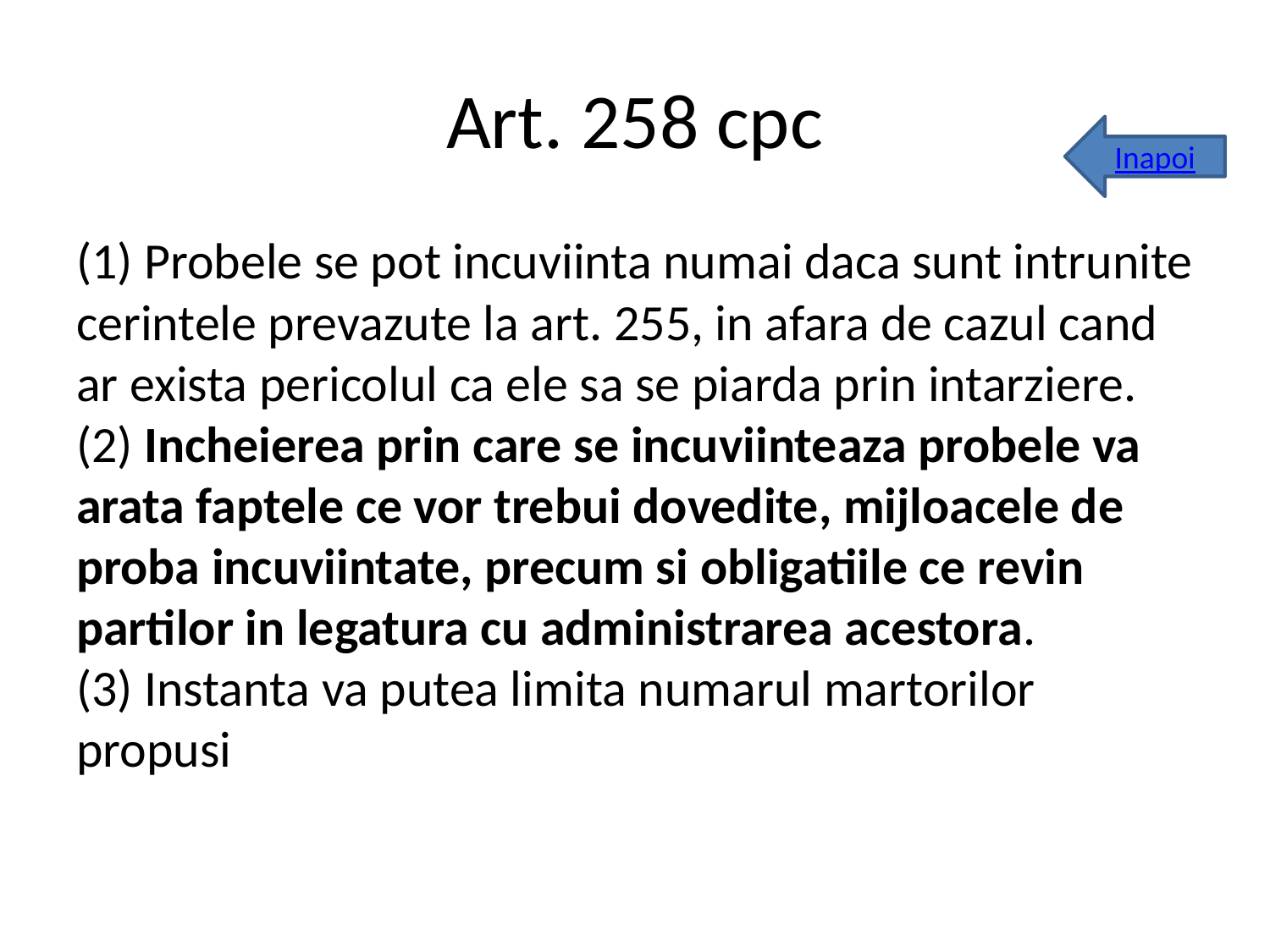

# Art. 258 cpc
Inapoi
(1) Probele se pot incuviinta numai daca sunt intrunite cerintele prevazute la art. 255, in afara de cazul cand ar exista pericolul ca ele sa se piarda prin intarziere.
(2) Incheierea prin care se incuviinteaza probele va arata faptele ce vor trebui dovedite, mijloacele de proba incuviintate, precum si obligatiile ce revin partilor in legatura cu administrarea acestora.
(3) Instanta va putea limita numarul martorilor propusi